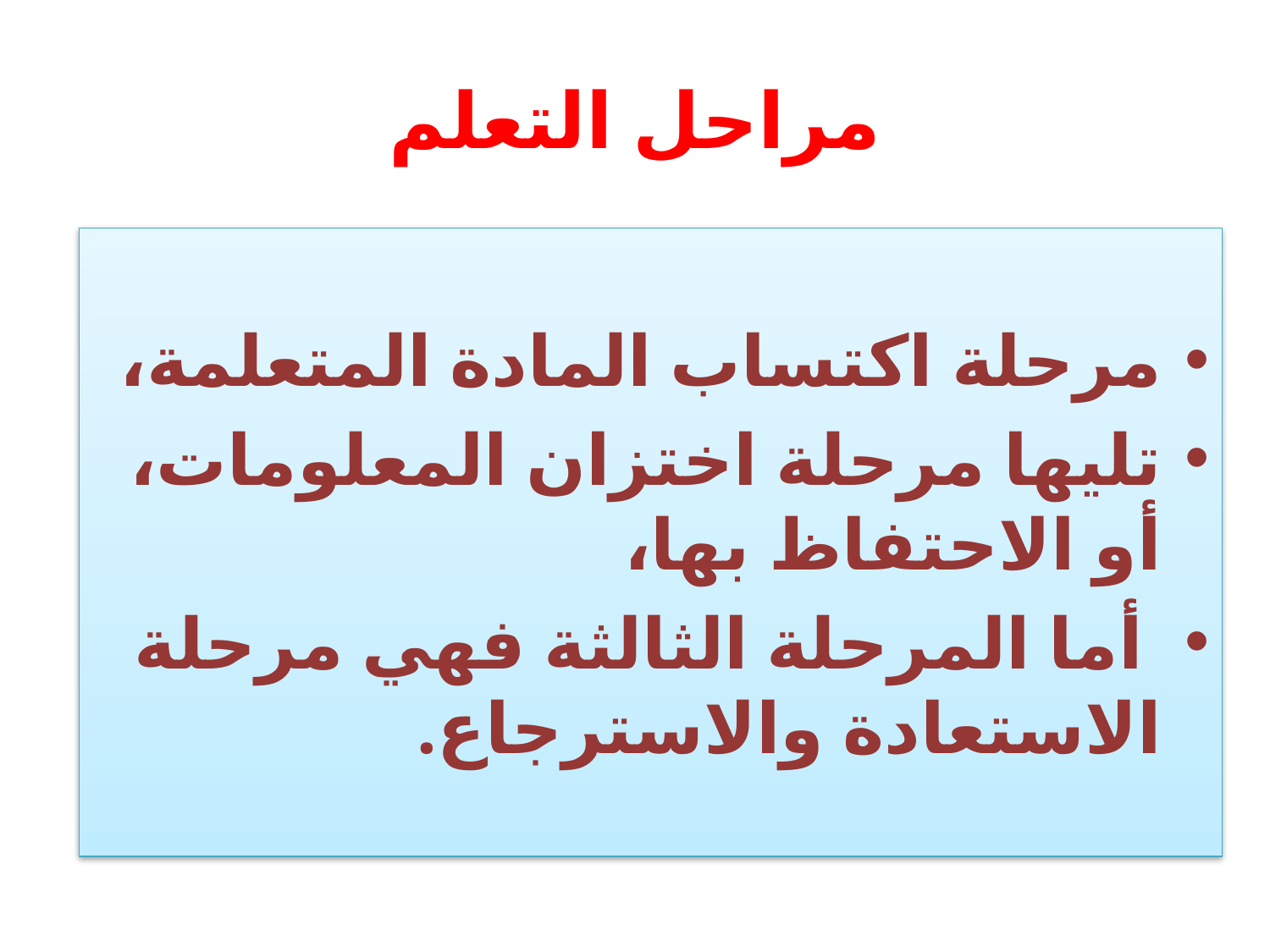

# مراحل التعلم

مرحلة اكتساب المادة المتعلمة،
تليها مرحلة اختزان المعلومات، أو الاحتفاظ بها،
 أما المرحلة الثالثة فهي مرحلة الاستعادة والاسترجاع.